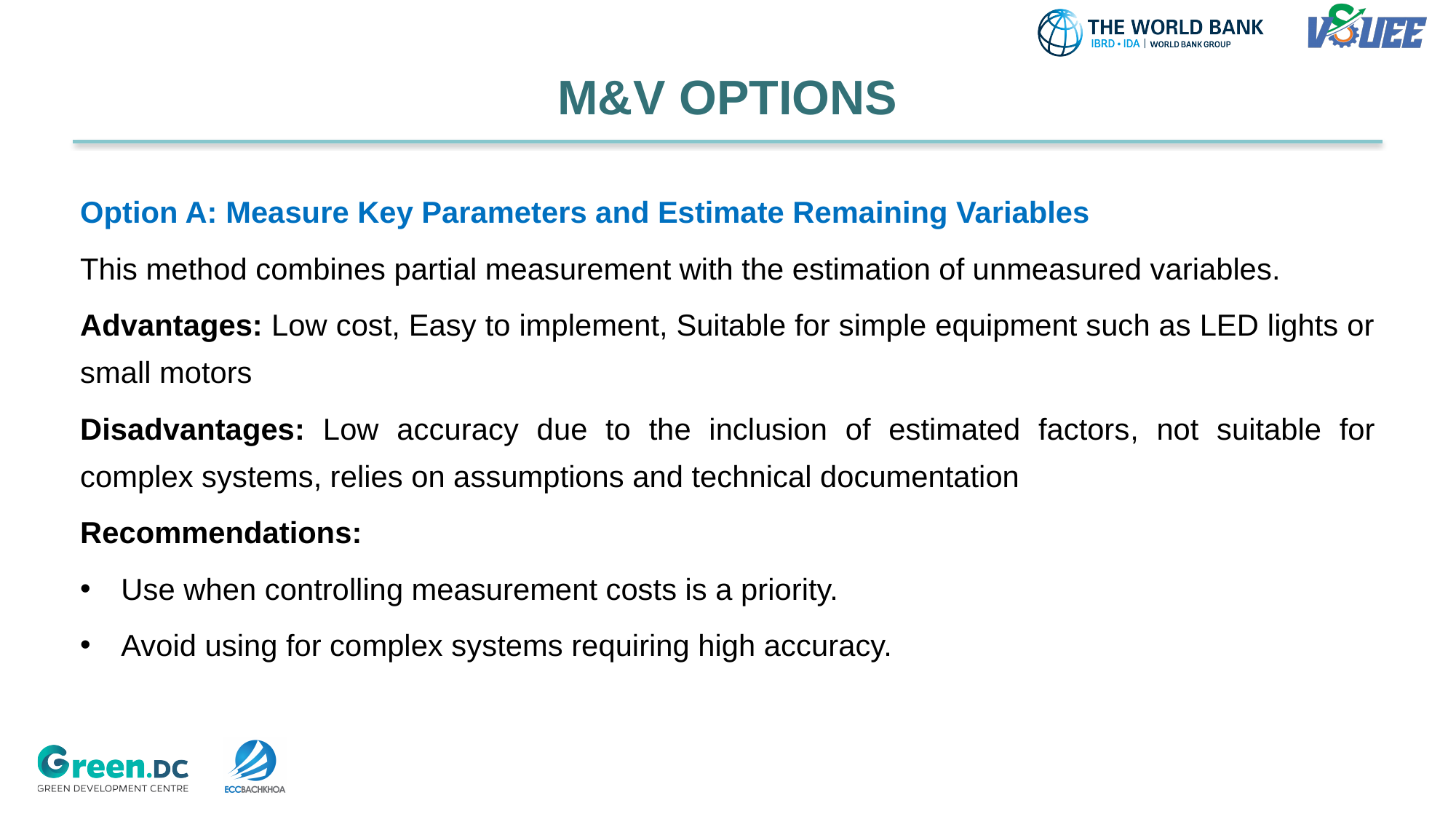

# M&V OPTIONS
Option A: Measure Key Parameters and Estimate Remaining Variables
This method combines partial measurement with the estimation of unmeasured variables.
Advantages: Low cost, Easy to implement, Suitable for simple equipment such as LED lights or small motors
Disadvantages: Low accuracy due to the inclusion of estimated factors, not suitable for complex systems, relies on assumptions and technical documentation
Recommendations:
Use when controlling measurement costs is a priority.
Avoid using for complex systems requiring high accuracy.